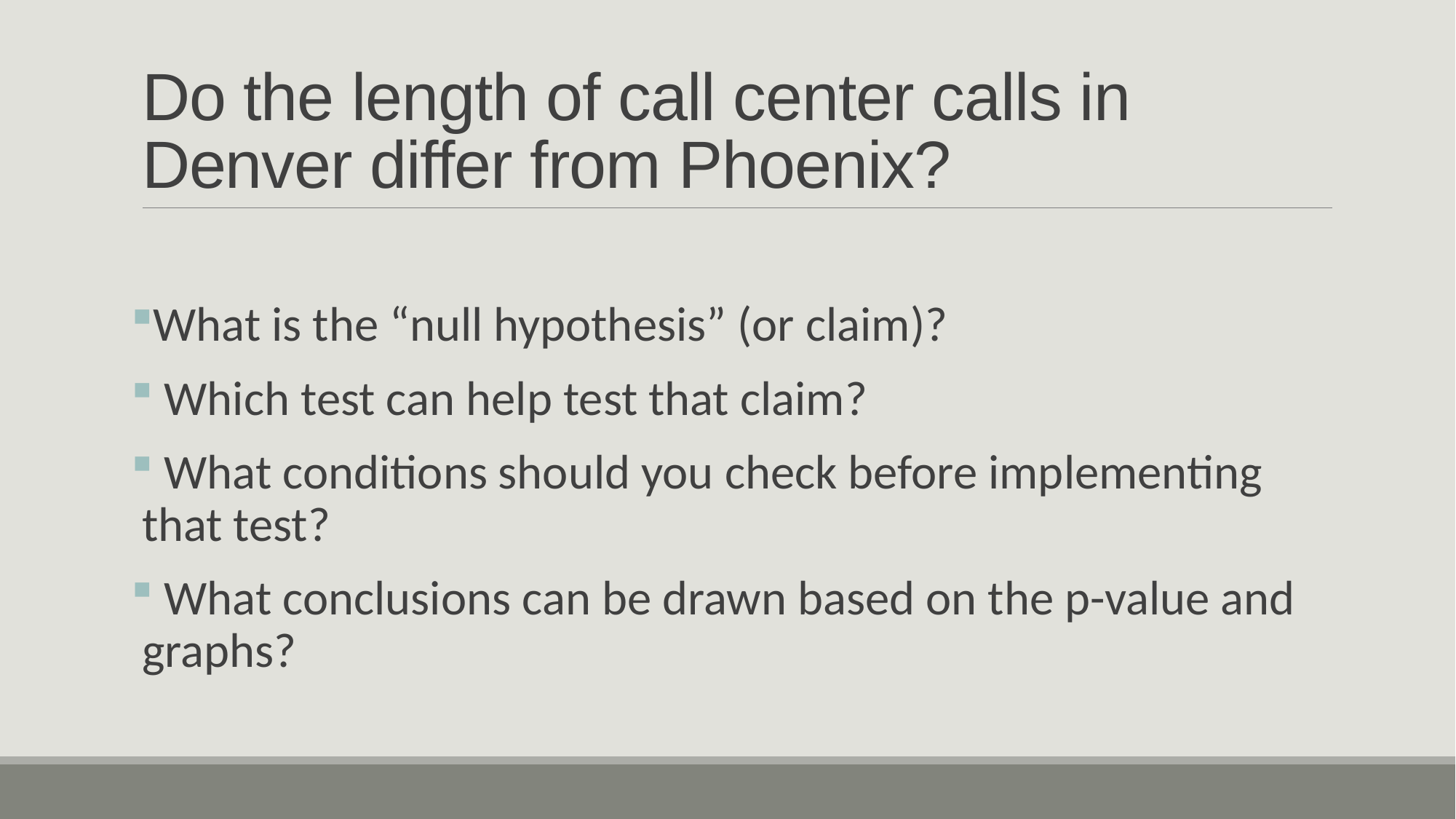

# Do the length of call center calls in Denver differ from Phoenix?

What is the “null hypothesis” (or claim)?
 Which test can help test that claim?
 What conditions should you check before implementing that test?
 What conclusions can be drawn based on the p-value and graphs?